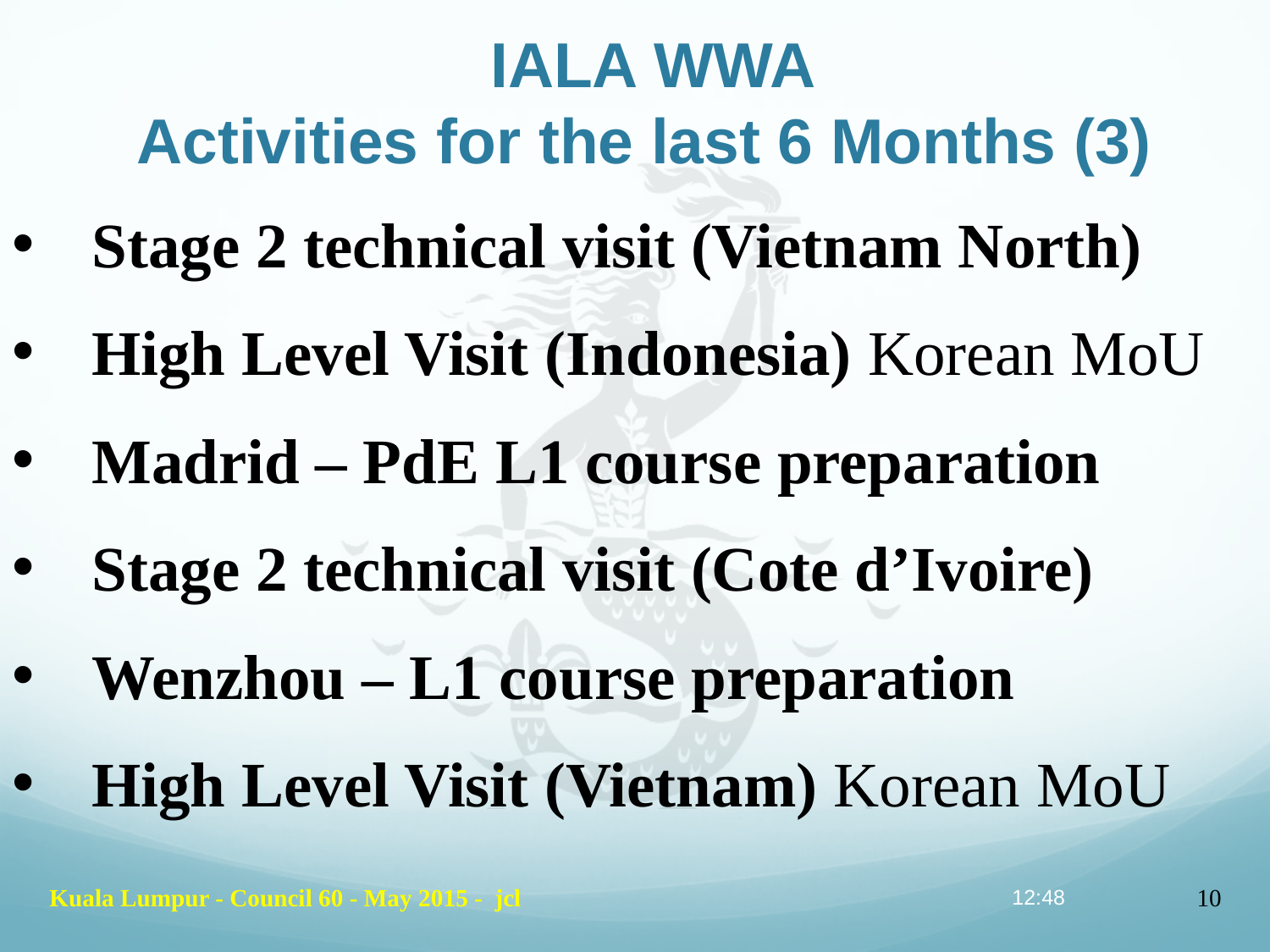

# IALA WWA Activities for the last 6 Months (3)

Stage 2 technical visit (Vietnam North)
High Level Visit (Indonesia) Korean MoU
Madrid – PdE L1 course preparation
Stage 2 technical visit (Cote d’Ivoire)
Wenzhou – L1 course preparation
High Level Visit (Vietnam) Korean MoU
Kuala Lumpur - Council 60 - May 2015 -  jcl
12:48
10